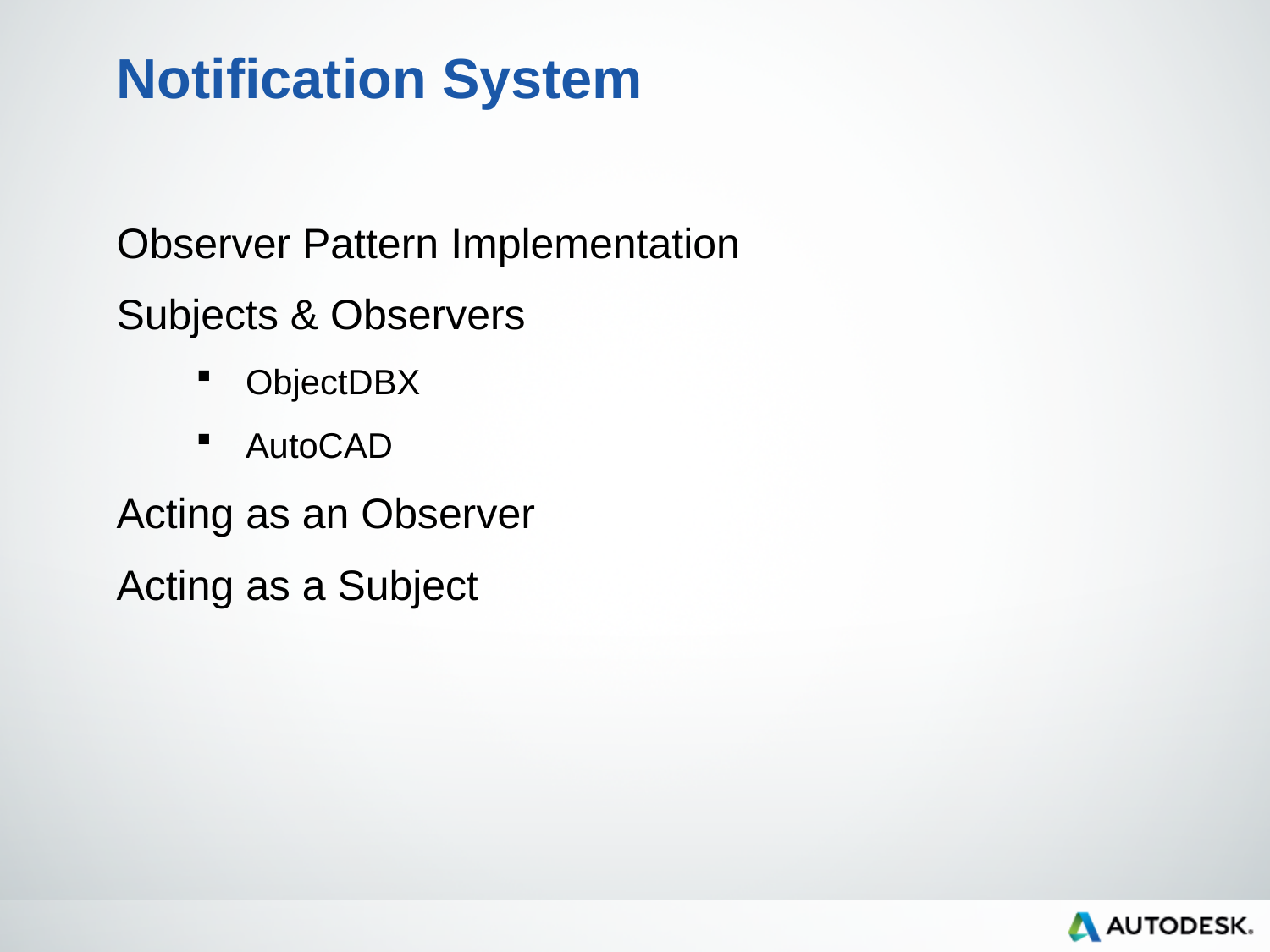

# Notification System
Observer Pattern Implementation
Subjects & Observers
ObjectDBX
AutoCAD
Acting as an Observer
Acting as a Subject